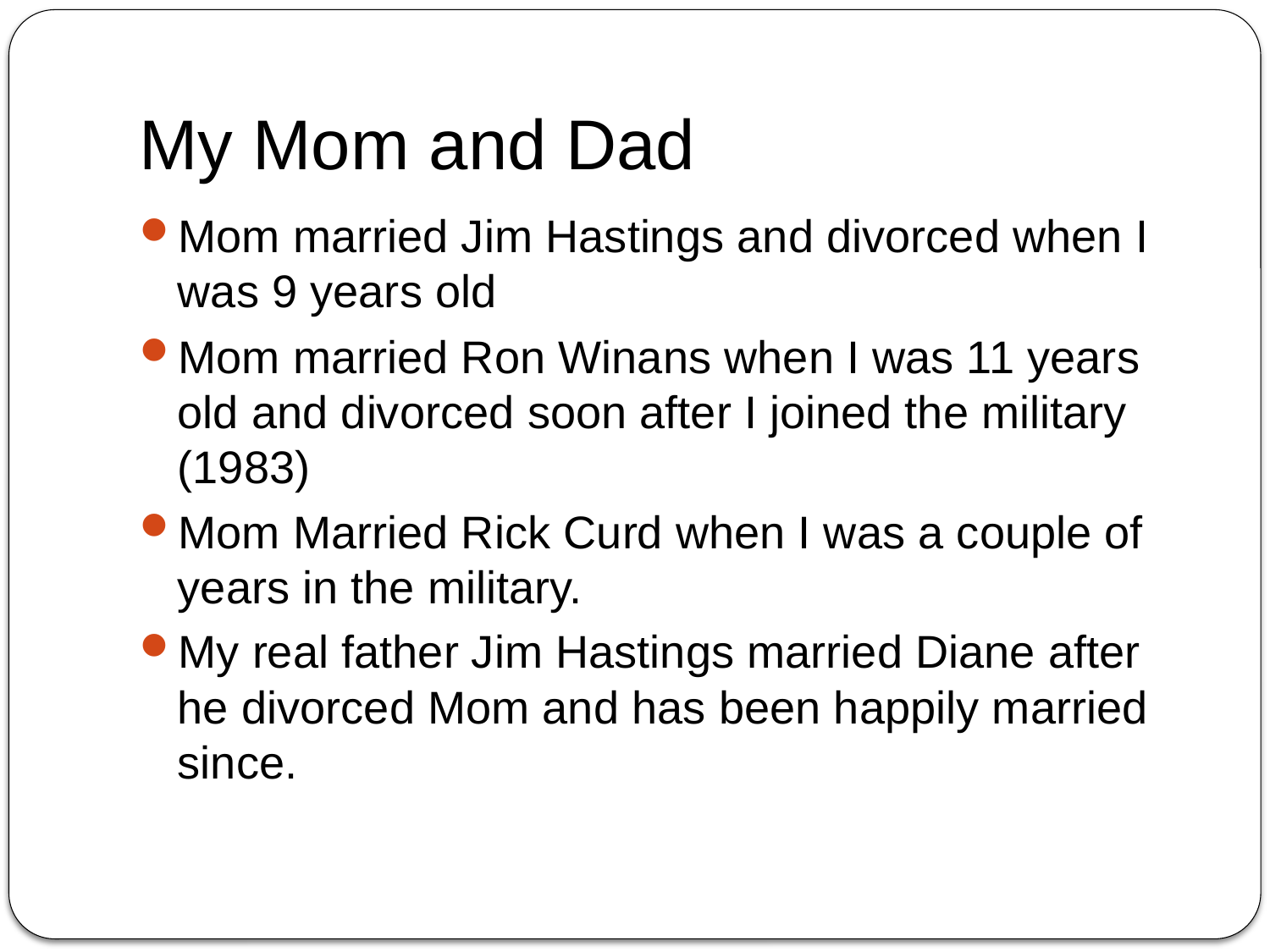

# My Mom and Dad
Mom married Jim Hastings and divorced when I was 9 years old
Mom married Ron Winans when I was 11 years old and divorced soon after I joined the military (1983)
Mom Married Rick Curd when I was a couple of years in the military.
My real father Jim Hastings married Diane after he divorced Mom and has been happily married since.